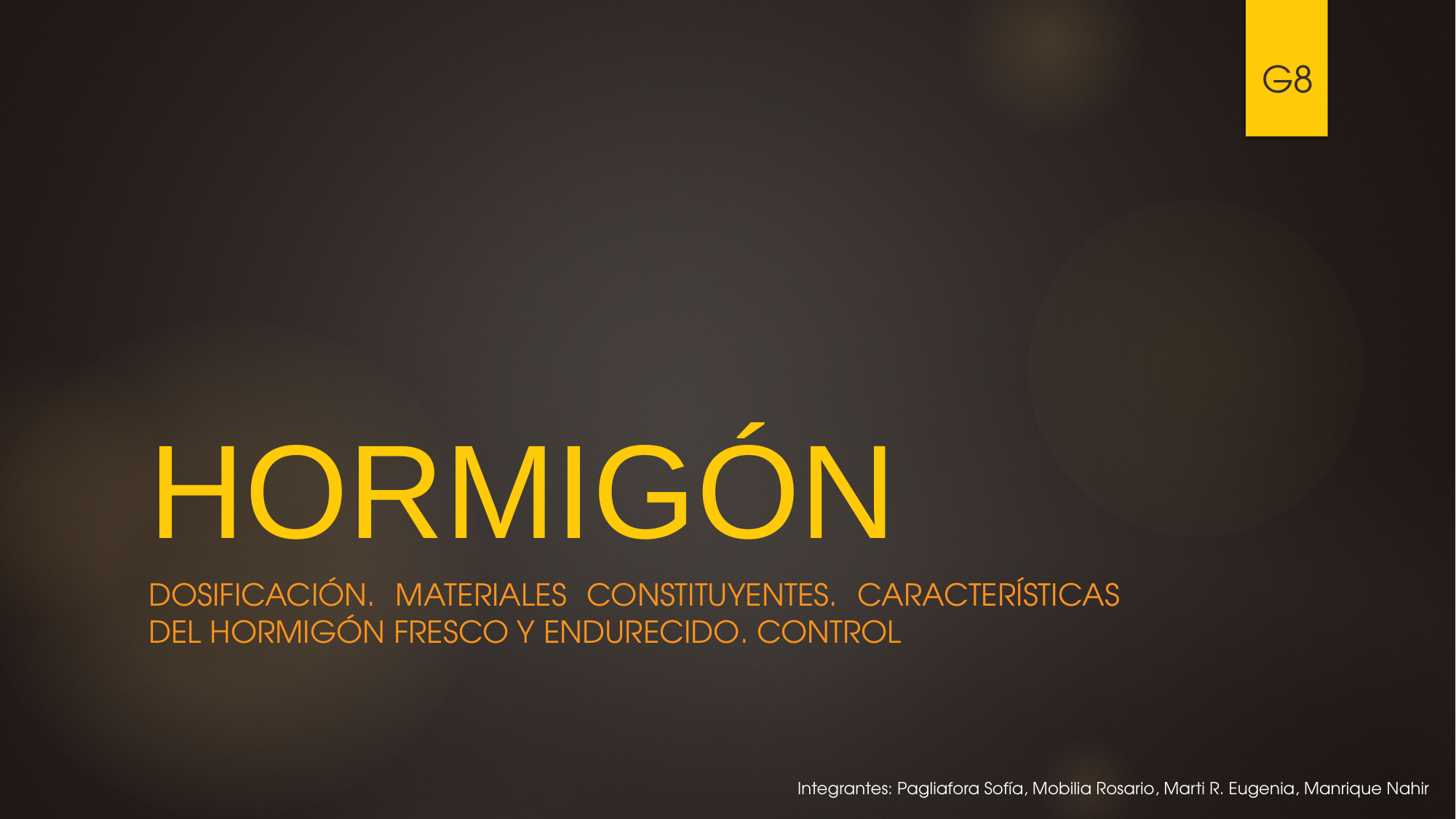

G8
# HORMIGÓN
DOSIFICACIÓN. MATERIALES CONSTITUYENTES. CARACTERÍSTICAS DEL HORMIGÓN FRESCO Y ENDURECIDO. CONTROL

Integrantes: Pagliafora Sofía, Mobilia Rosario, Marti R. Eugenia, Manrique Nahir